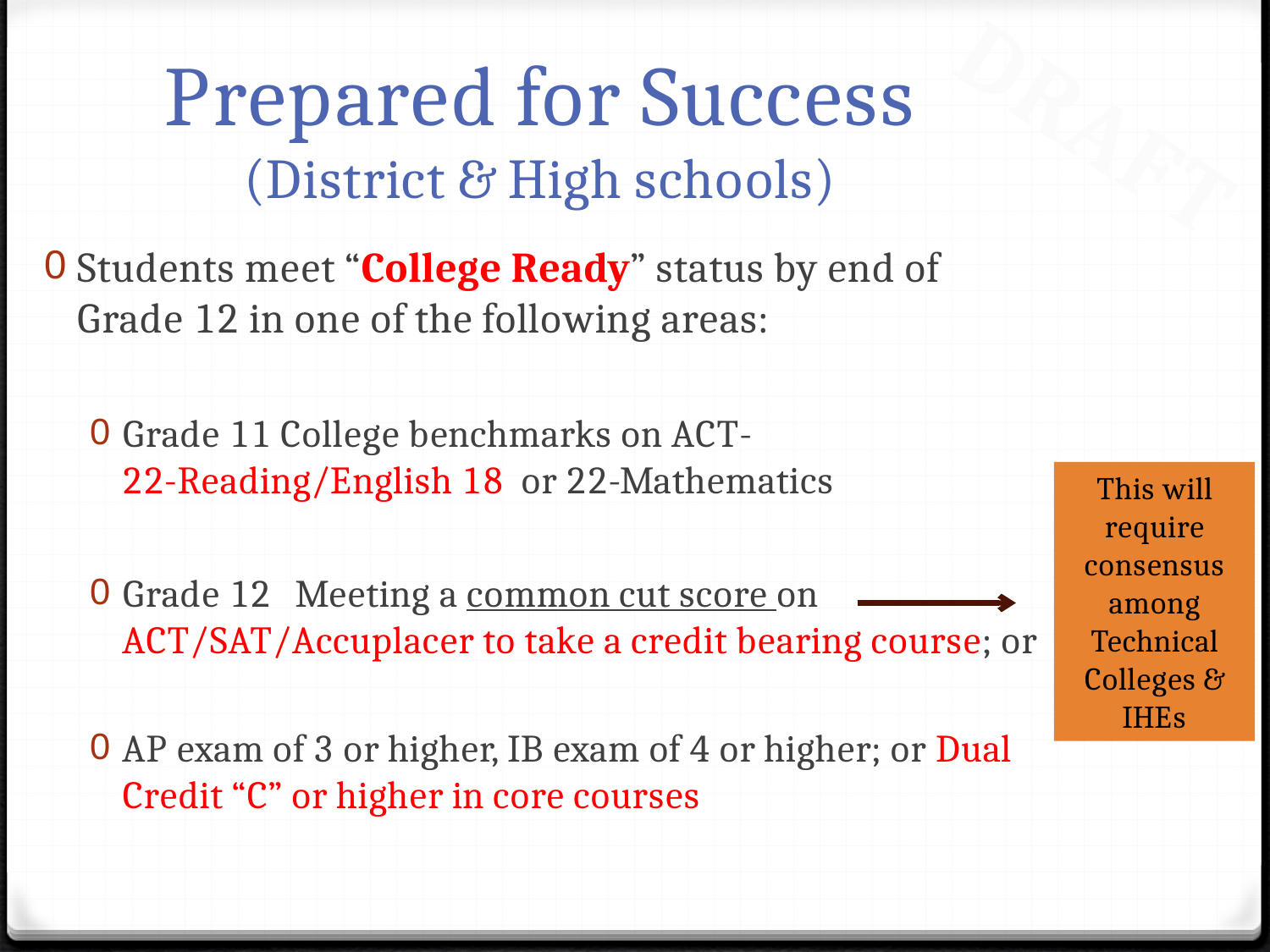

# Prepared for Success (District & High schools)
DRAFT
Students meet “College Ready” status by end of Grade 12 in one of the following areas:

Grade 11 College benchmarks on ACT- 22-Reading/English 18  or 22-Mathematics

Grade 12   Meeting a common cut score on ACT/SAT/Accuplacer to take a credit bearing course; or

AP exam of 3 or higher, IB exam of 4 or higher; or Dual Credit “C” or higher in core courses

This will require consensus among Technical Colleges & IHEs